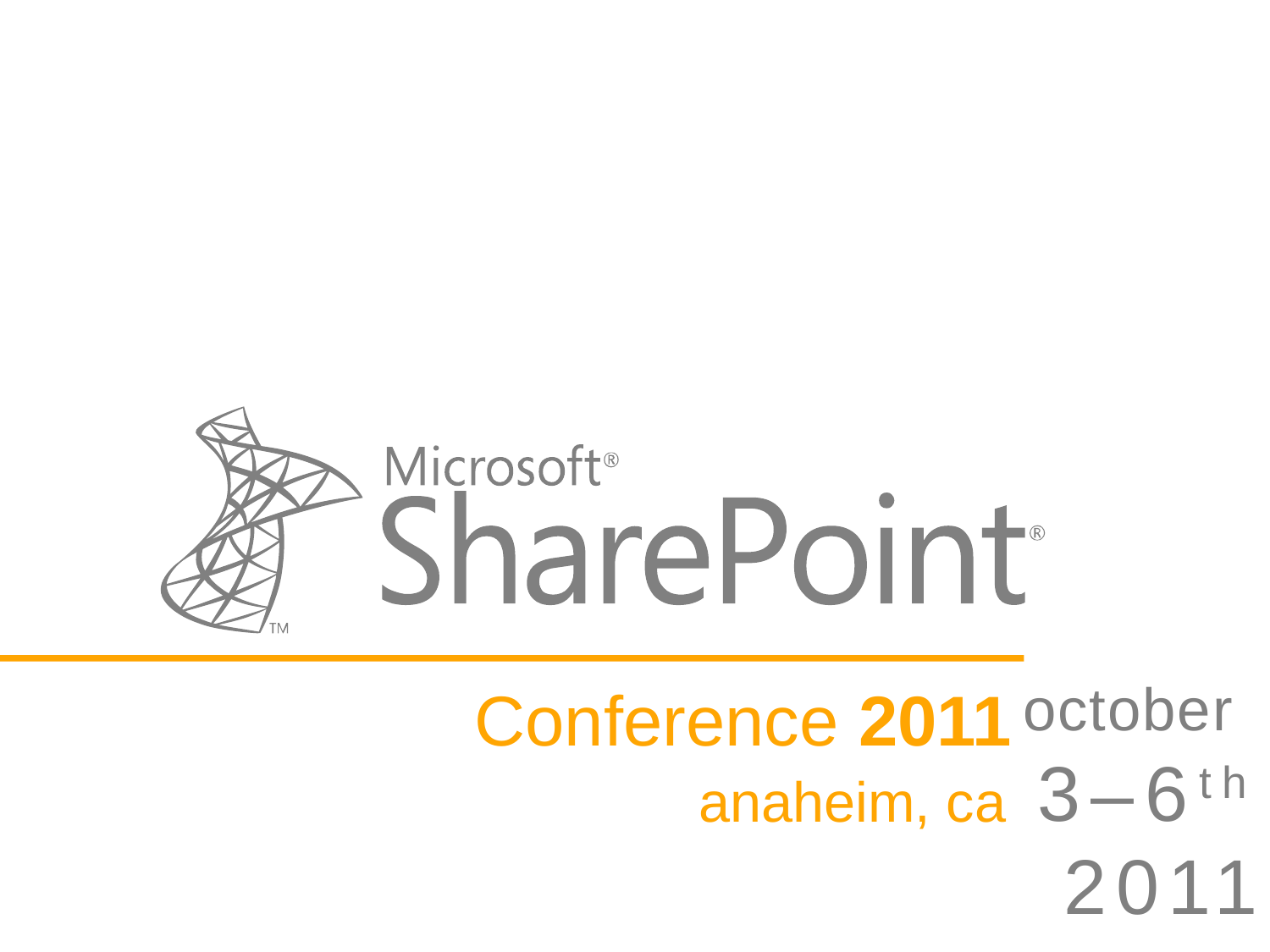

october
3–6th
2011
Conference 2011
anaheim, ca